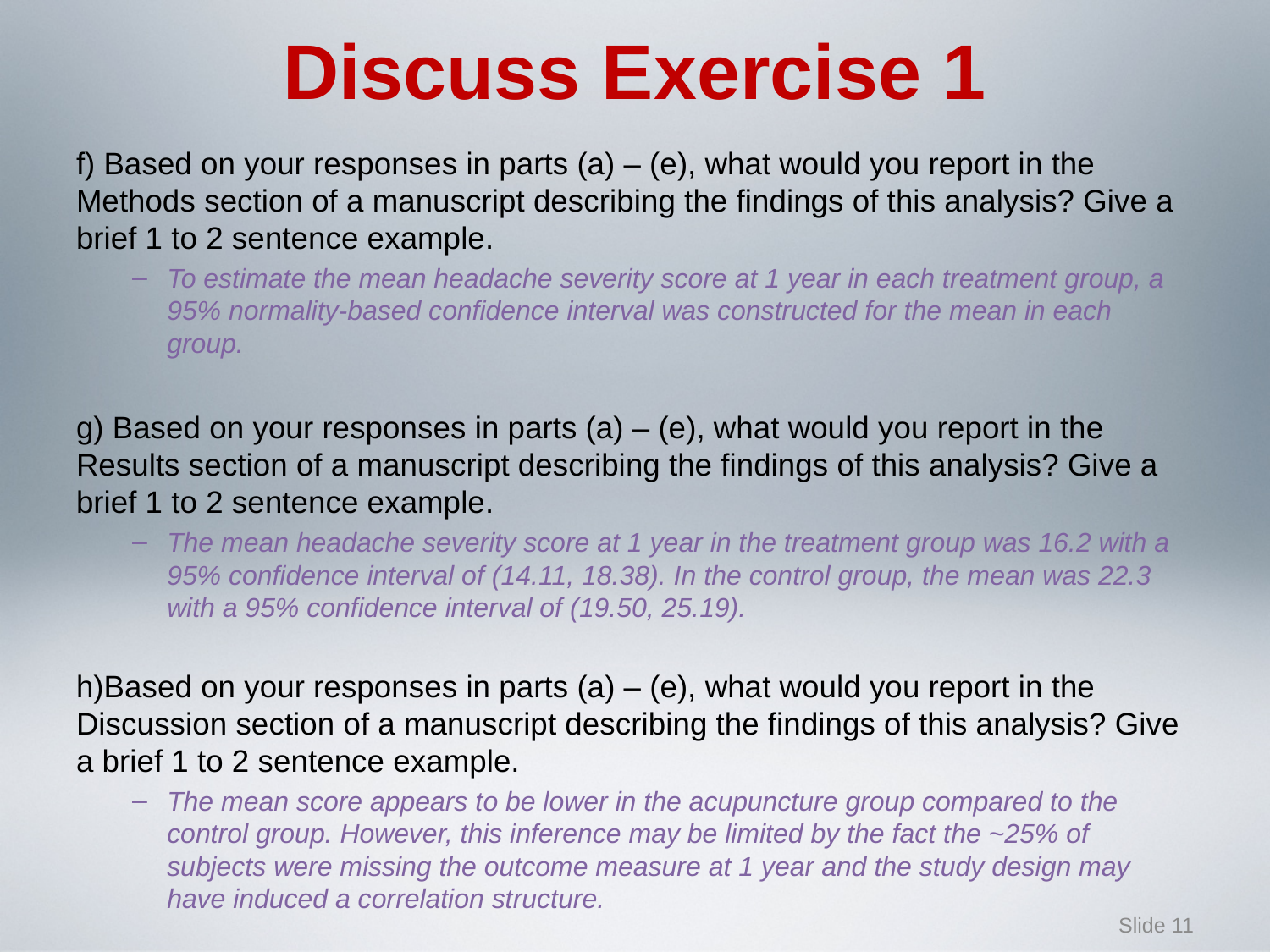

# Discuss Exercise 1
f) Based on your responses in parts (a) – (e), what would you report in the Methods section of a manuscript describing the findings of this analysis? Give a brief 1 to 2 sentence example.
To estimate the mean headache severity score at 1 year in each treatment group, a 95% normality-based confidence interval was constructed for the mean in each group.

g) Based on your responses in parts (a) – (e), what would you report in the Results section of a manuscript describing the findings of this analysis? Give a brief 1 to 2 sentence example.
The mean headache severity score at 1 year in the treatment group was 16.2 with a 95% confidence interval of (14.11, 18.38). In the control group, the mean was 22.3 with a 95% confidence interval of (19.50, 25.19).

h)Based on your responses in parts (a) – (e), what would you report in the Discussion section of a manuscript describing the findings of this analysis? Give a brief 1 to 2 sentence example.
The mean score appears to be lower in the acupuncture group compared to the control group. However, this inference may be limited by the fact the ~25% of subjects were missing the outcome measure at 1 year and the study design may have induced a correlation structure.

Slide 11